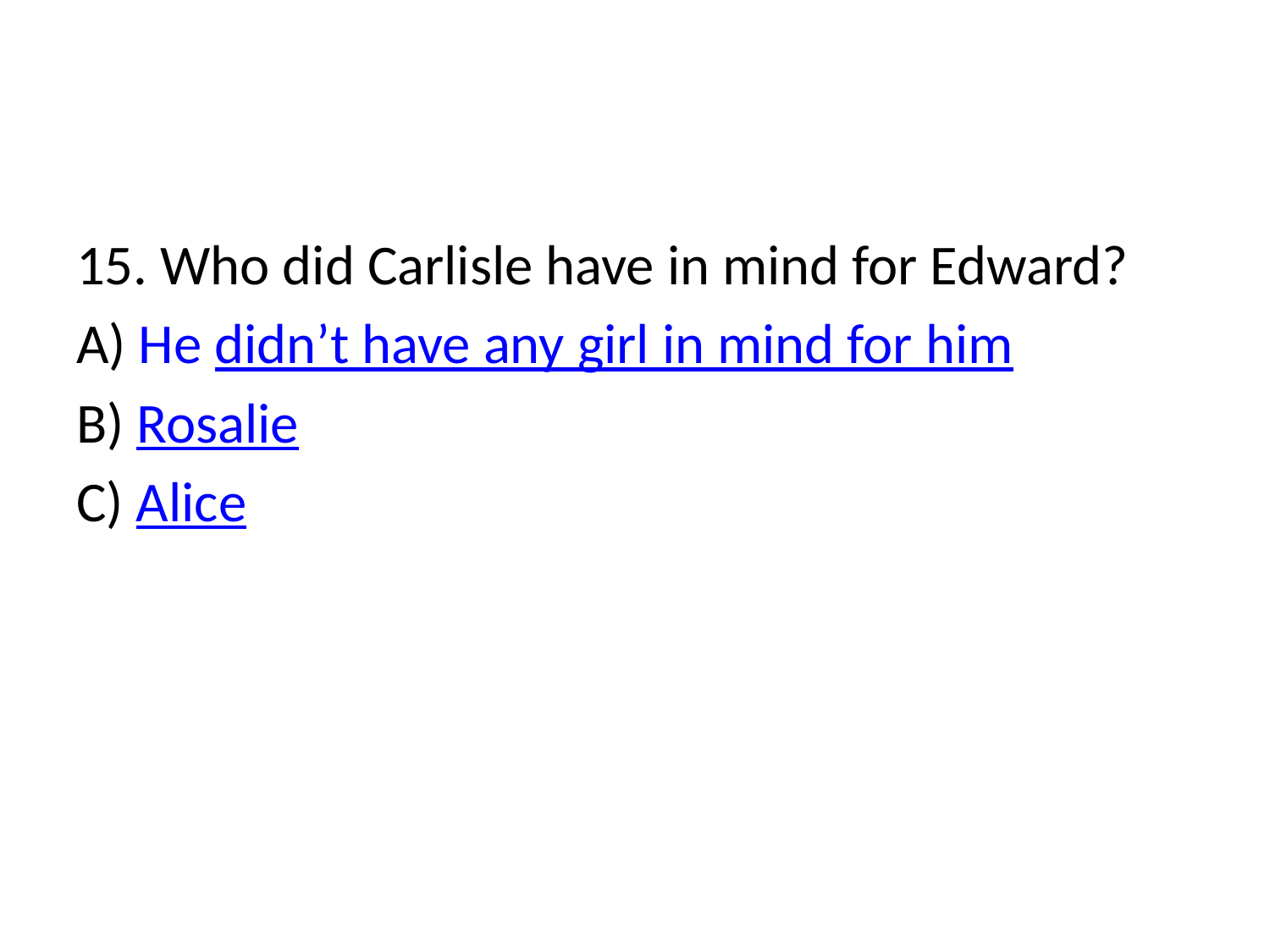

#
15. Who did Carlisle have in mind for Edward?
A) He didn’t have any girl in mind for him
B) Rosalie
C) Alice